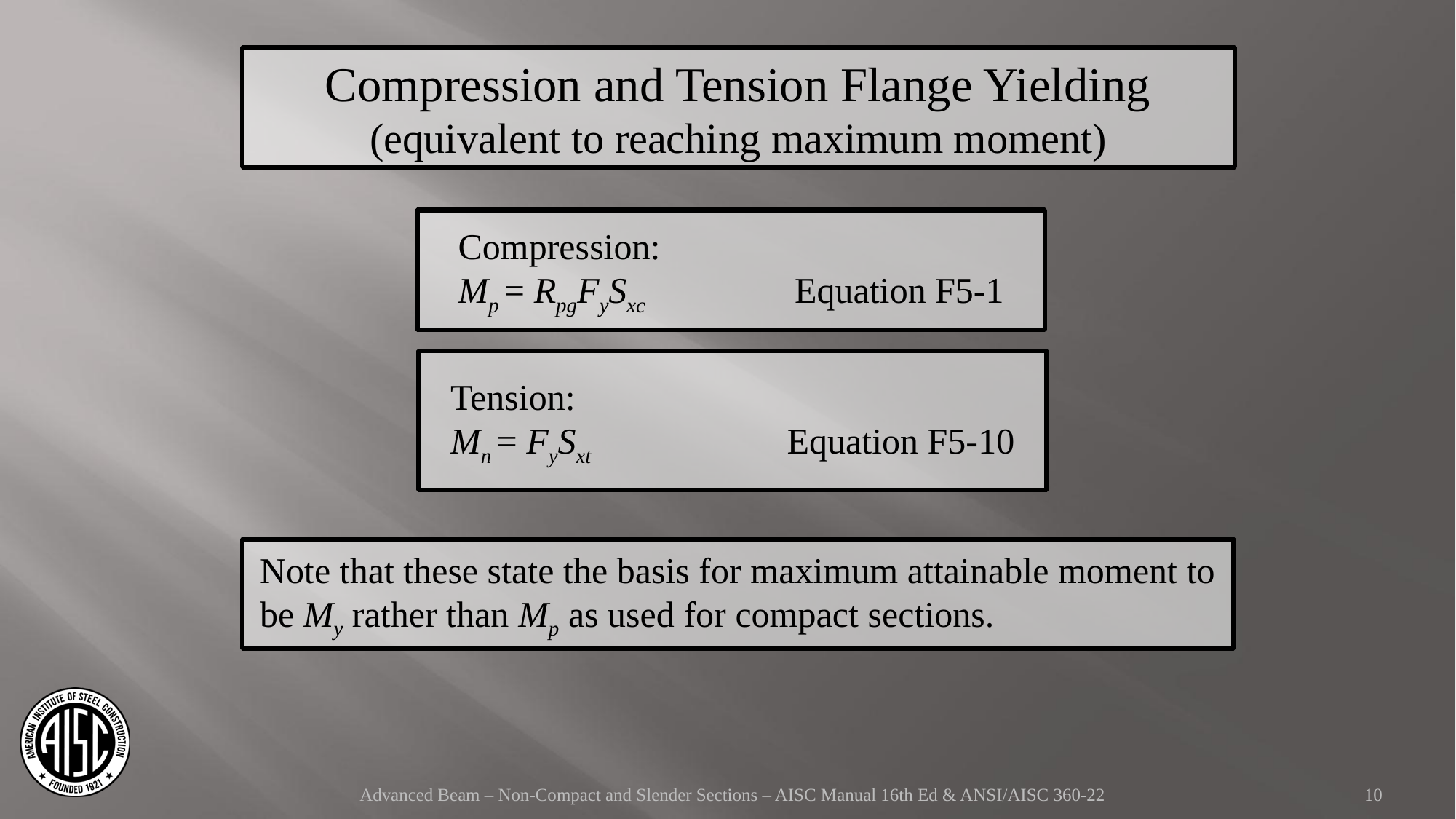

Compression and Tension Flange Yielding
(equivalent to reaching maximum moment)
Compression:
Mp = RpgFySxc		 Equation F5-1
Tension:
Mn = FySxt		 Equation F5-10
Note that these state the basis for maximum attainable moment to be My rather than Mp as used for compact sections.
Advanced Beam – Non-Compact and Slender Sections – AISC Manual 16th Ed & ANSI/AISC 360-22
10